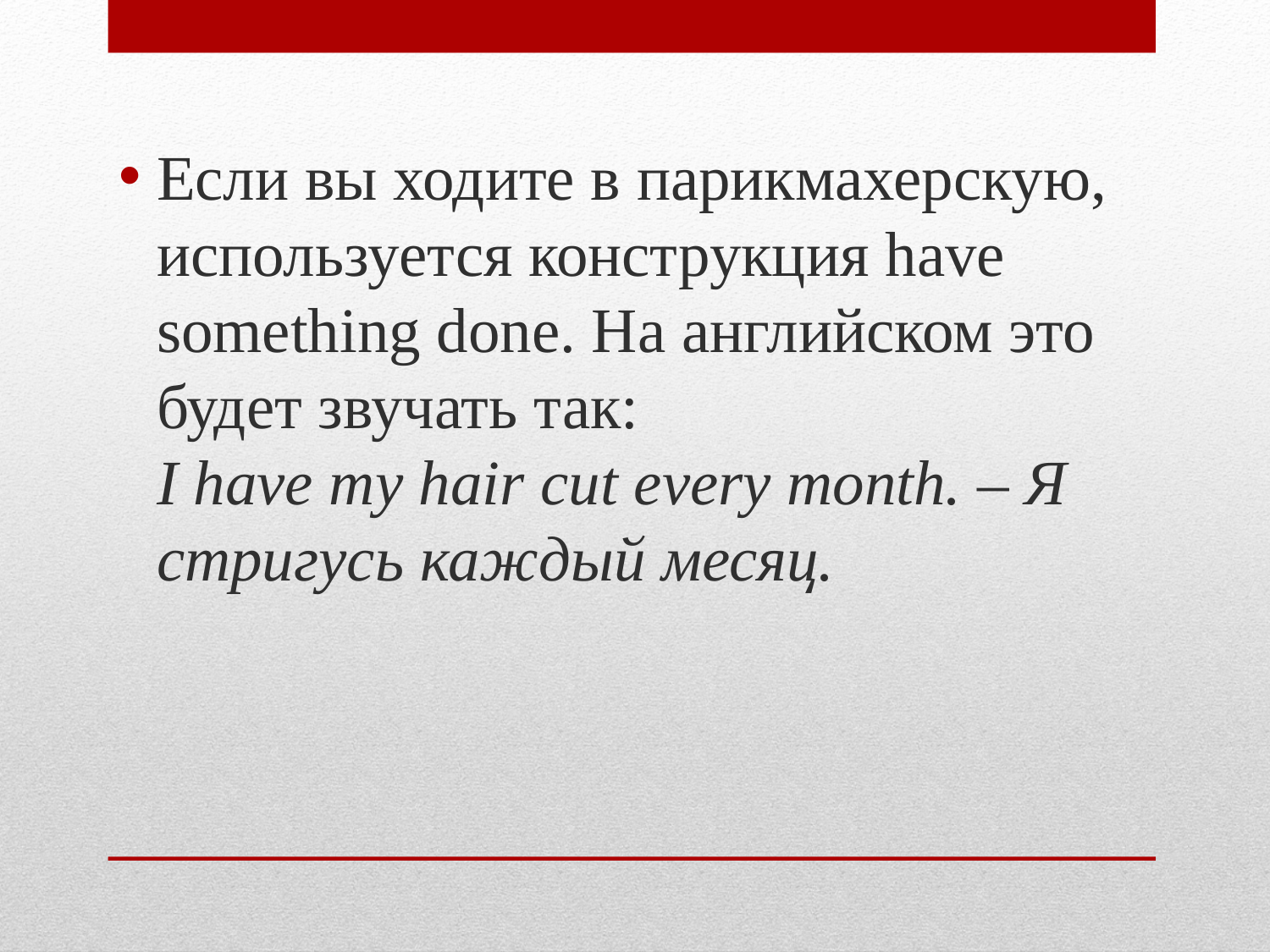

Если вы ходите в парикмахерскую, используется конструкция have something done. На английском это будет звучать так:
I have my hair cut every month. – Я стригусь каждый месяц.
#